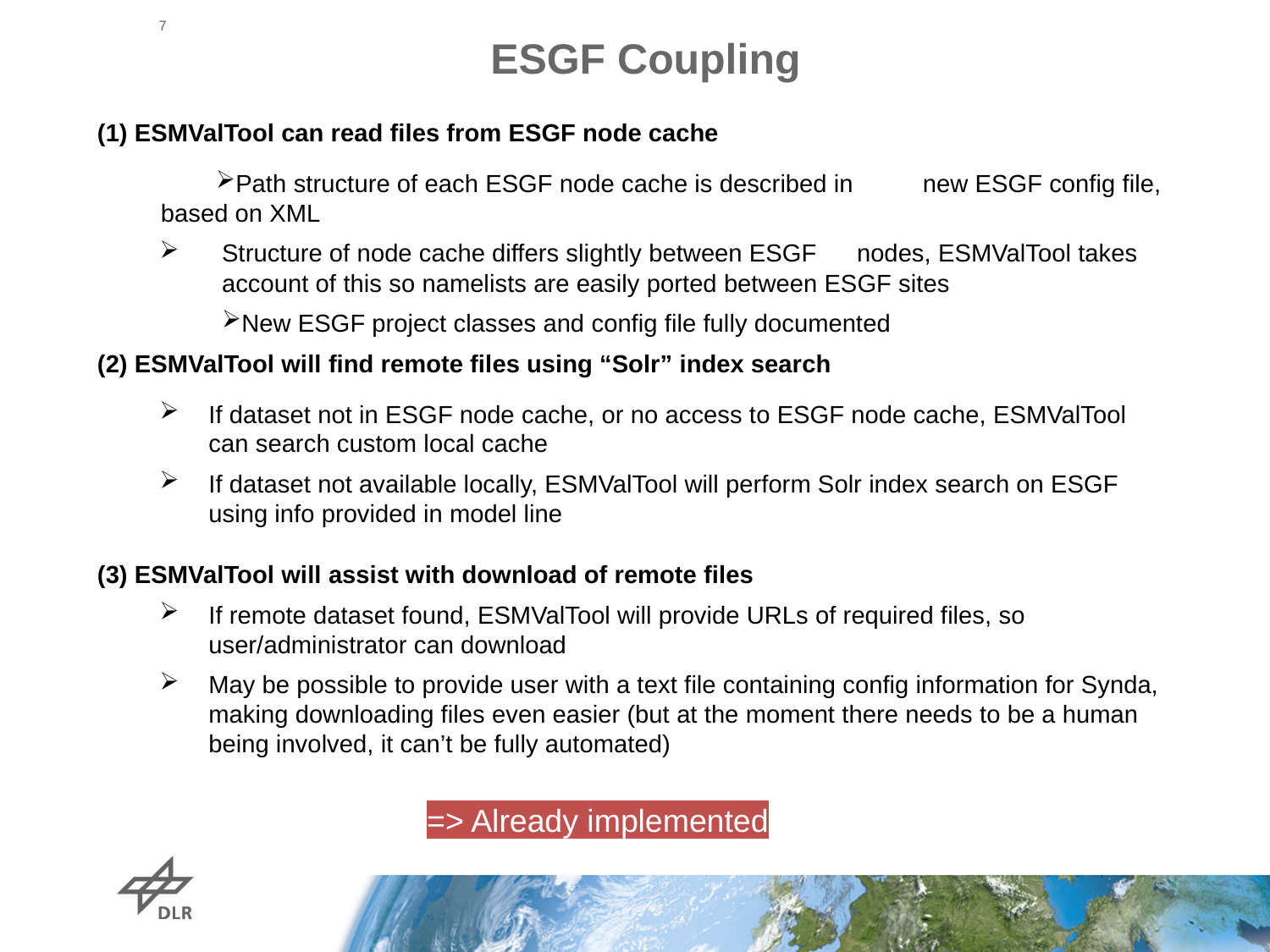

7
# ESGF Coupling
(1) ESMValTool can read files from ESGF node cache
Path structure of each ESGF node cache is described in 	new ESGF config file, based on XML
Structure of node cache differs slightly between ESGF 	nodes, ESMValTool takes account of this so namelists are easily ported between ESGF sites
New ESGF project classes and config file fully documented
(2) ESMValTool will find remote files using “Solr” index search
If dataset not in ESGF node cache, or no access to ESGF node cache, ESMValTool can search custom local cache
If dataset not available locally, ESMValTool will perform Solr index search on ESGF using info provided in model line
(3) ESMValTool will assist with download of remote files
If remote dataset found, ESMValTool will provide URLs of required files, so user/administrator can download
May be possible to provide user with a text file containing config information for Synda, making downloading files even easier (but at the moment there needs to be a human being involved, it can’t be fully automated)

=> Already implemented